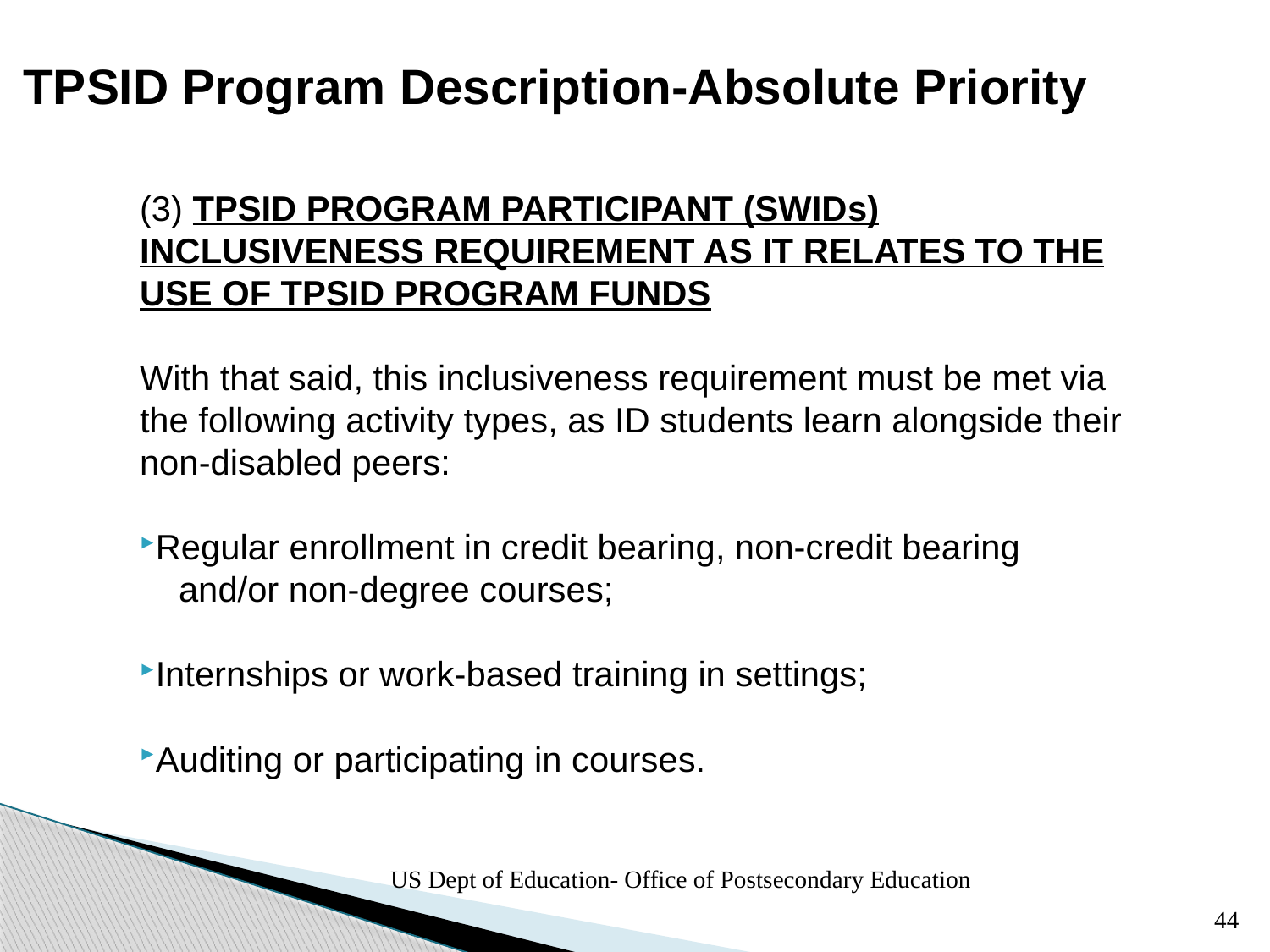

# TPSID Program Description-Absolute Priority

(3) TPSID PROGRAM PARTICIPANT (SWIDs) INCLUSIVeNESS REQUIREMENT AS IT RElAtES TO THE USE OF TPSID PROGRAM FUNDS

With that said, this inclusiveness requirement must be met via the following activity types, as ID students learn alongside their non-disabled peers:

Regular enrollment in credit bearing, non-credit bearing
    and/or non-degree courses;

Internships or work-based training in settings;

Auditing or participating in courses.

US Dept of Education- Office of Postsecondary Education
44